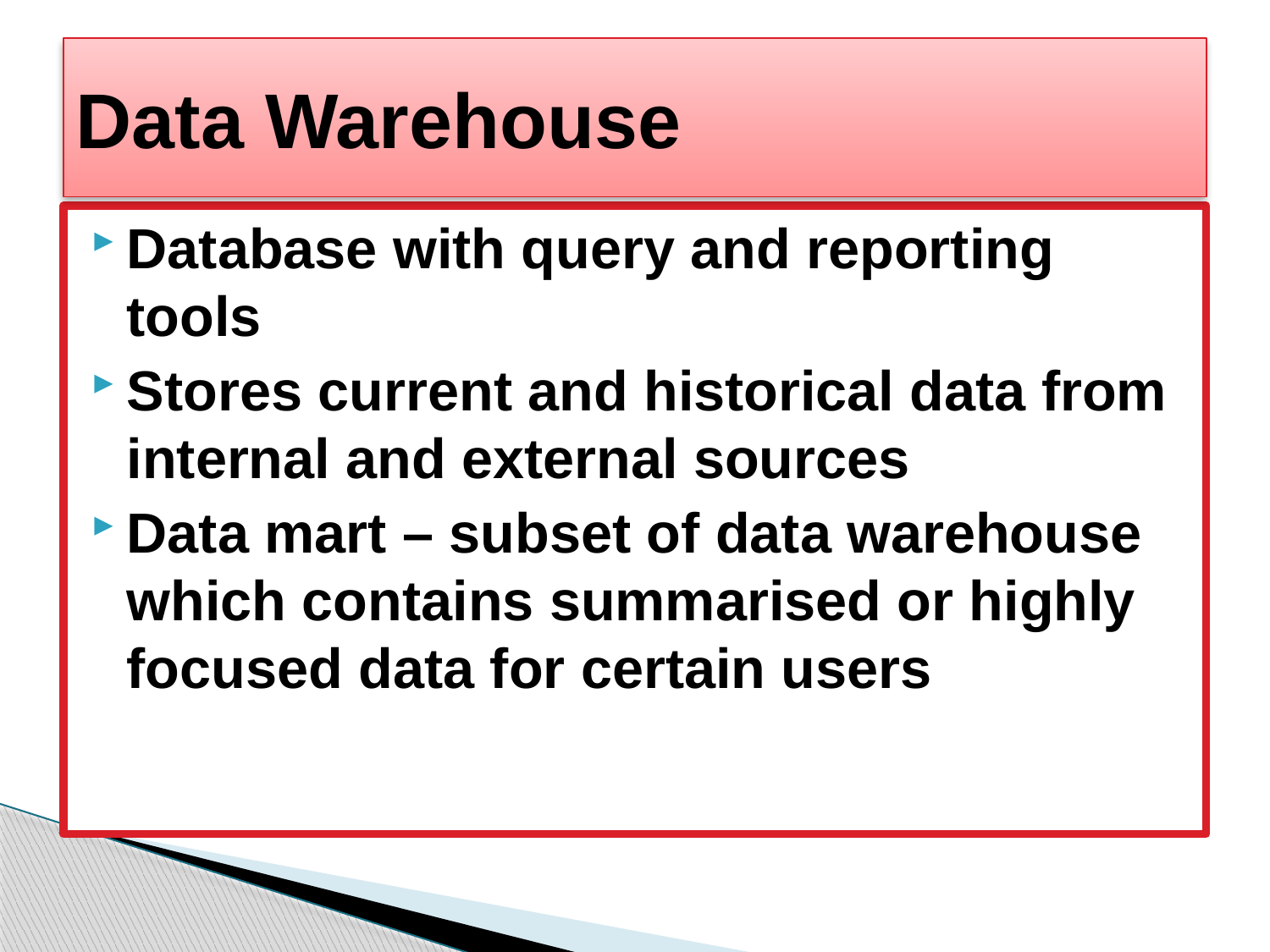

# Data Warehouse
Database with query and reporting tools
Stores current and historical data from internal and external sources
Data mart – subset of data warehouse which contains summarised or highly focused data for certain users